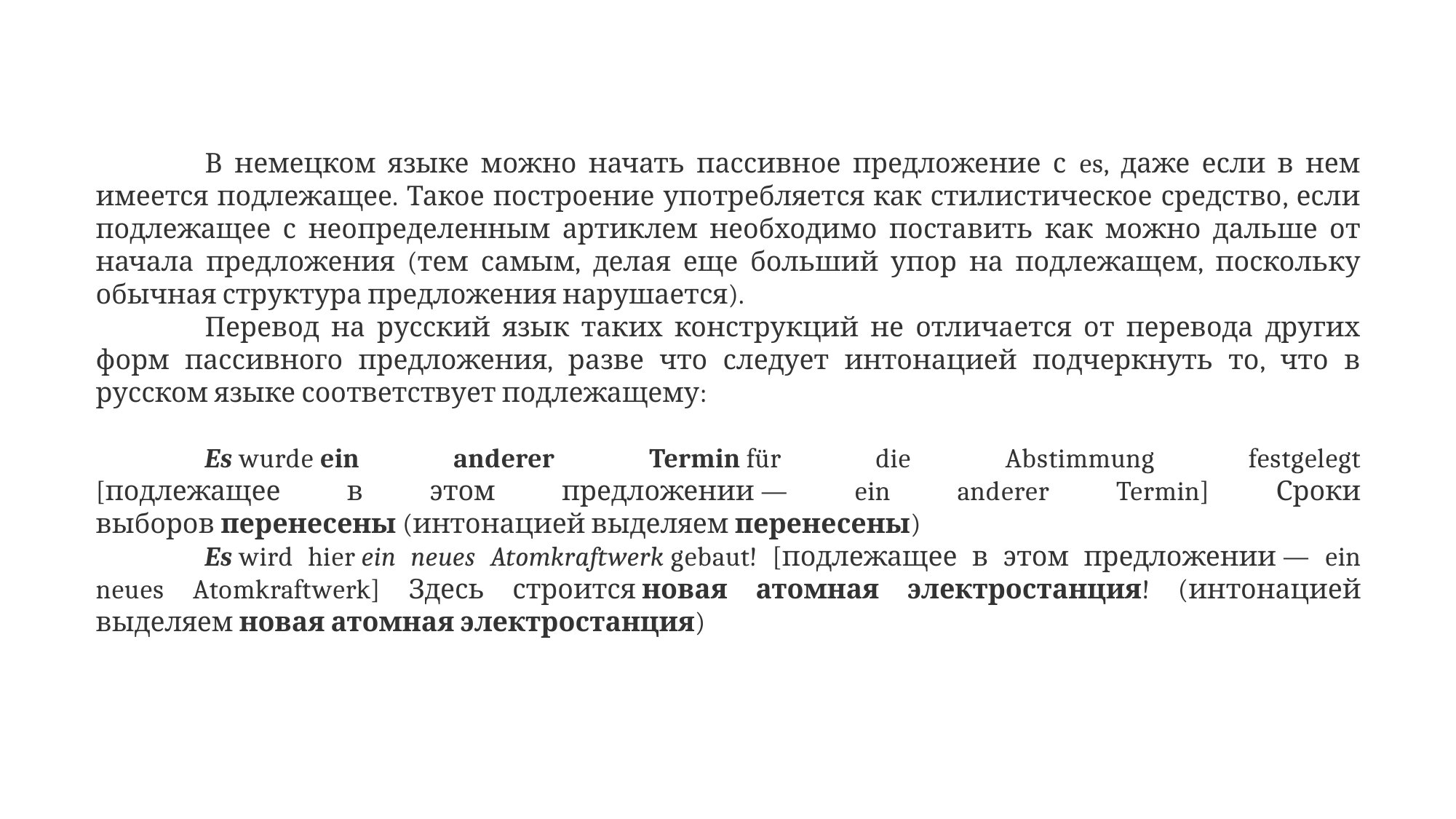

В немецком языке можно начать пассивное предложение с es, даже если в нем имеется подлежащее. Такое построение употребляется как стилистическое средство, если подлежащее с неопределенным артиклем необходимо поставить как можно дальше от начала предложения (тем самым, делая еще больший упор на подлежащем, поскольку обычная структура предложения нарушается).
	Перевод на русский язык таких конструкций не отличается от перевода других форм пассивного предложения, разве что следует интонацией подчеркнуть то, что в русском языке соответствует подлежащему:

	Es wurde ein anderer Termin für die Abstimmung festgelegt
[подлежащее в этом предложении — ein anderer Termin] Сроки выборов перенесены (интонацией выделяем перенесены)
	Es wird hier ein neues Atomkraftwerk gebaut! [подлежащее в этом предложении — ein neues Atomkraftwerk] Здесь строится новая атомная электростанция! (интонацией выделяем новая атомная электростанция)